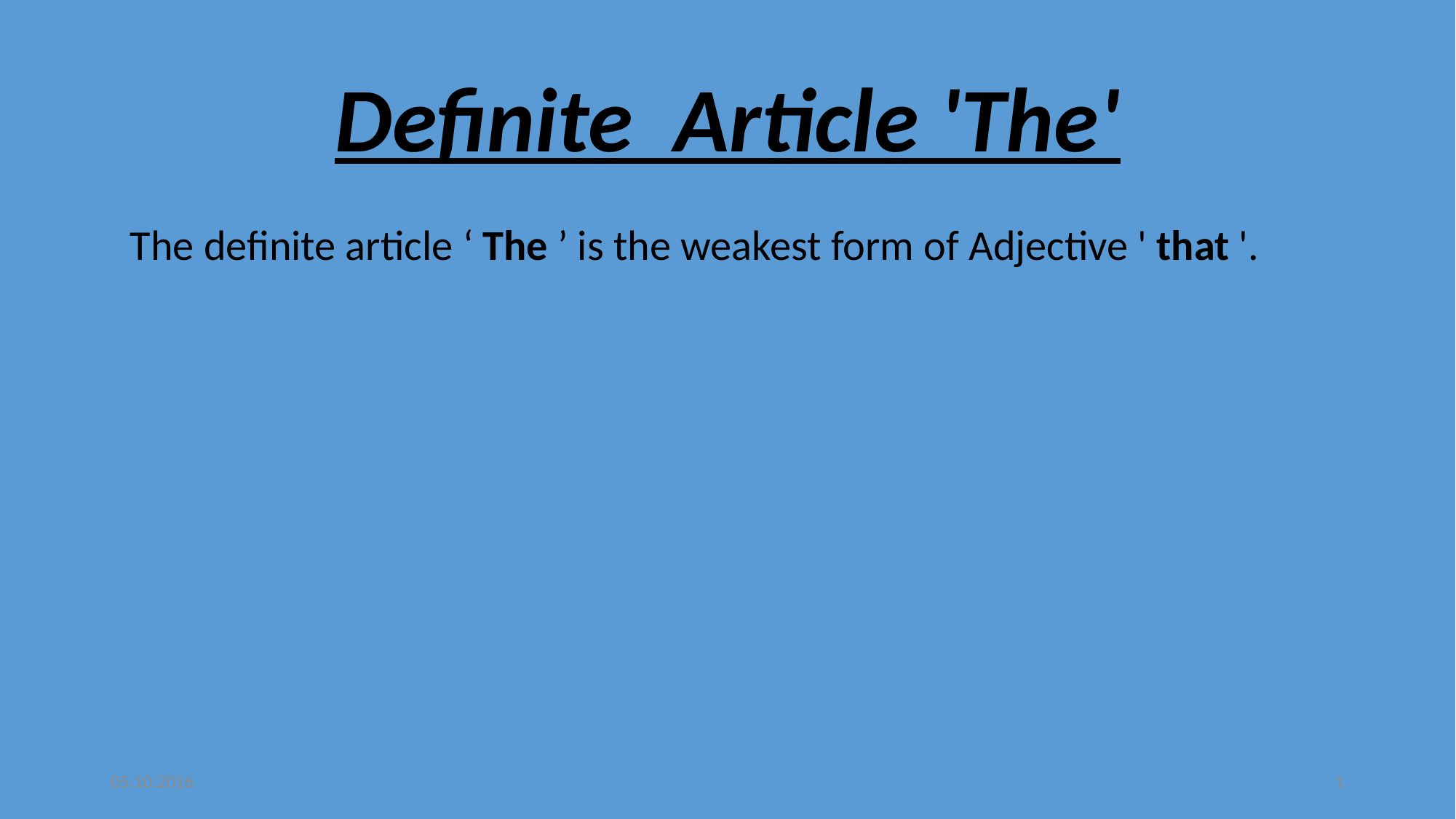

# Definite  Article 'The'
  The definite article ‘ The ’ i﻿s the weakest form of Adjective ' that '.
05.10.2016
1